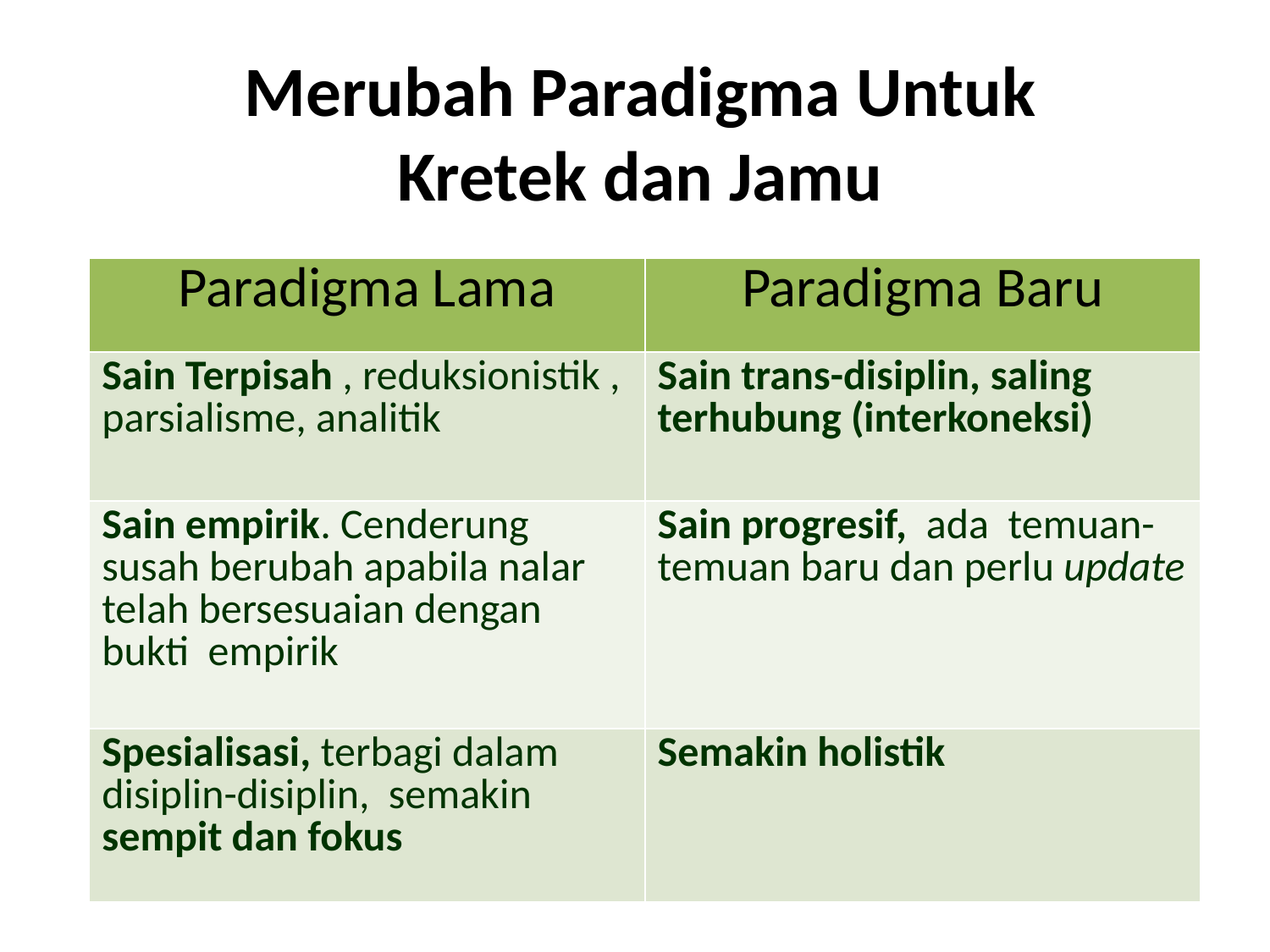

Merubah Paradigma Untuk Kretek dan Jamu
| Paradigma Lama | Paradigma Baru |
| --- | --- |
| Sain Terpisah , reduksionistik , parsialisme, analitik | Sain trans-disiplin, saling terhubung (interkoneksi) |
| Sain empirik. Cenderung susah berubah apabila nalar telah bersesuaian dengan bukti empirik | Sain progresif, ada temuan-temuan baru dan perlu update |
| Spesialisasi, terbagi dalam disiplin-disiplin, semakin sempit dan fokus | Semakin holistik |